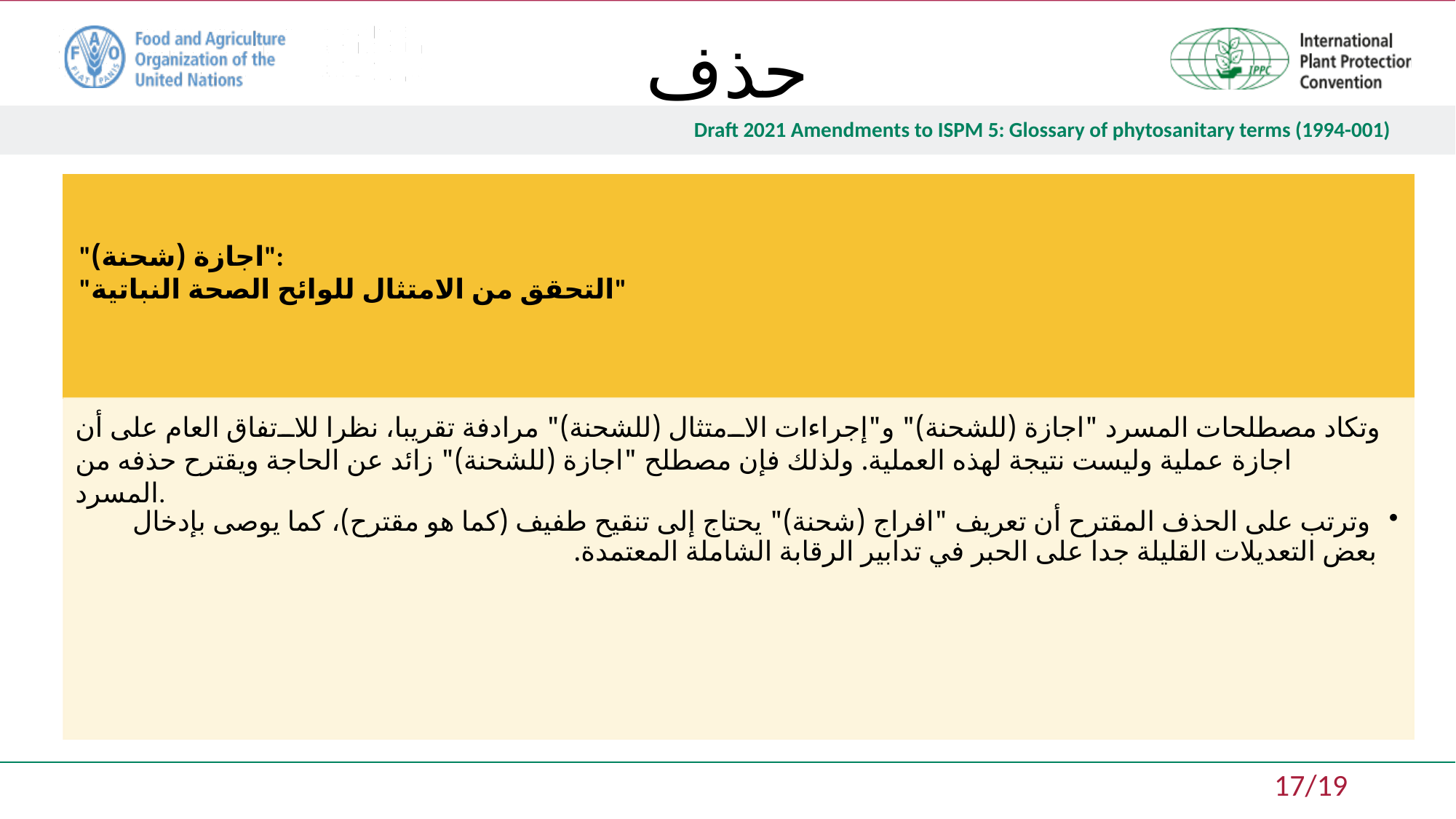

حذف
"اجازة (شحنة)":
"التحقق من الامتثال للوائح الصحة النباتية"

وتكاد مصطلحات المسرد "اجازة (للشحنة)" و"إجراءات الامتثال (للشحنة)" مرادفة تقريبا، نظرا للاتفاق العام على أن اجازة عملية وليست نتيجة لهذه العملية. ولذلك فإن مصطلح "اجازة (للشحنة)" زائد عن الحاجة ويقترح حذفه من المسرد.
 وترتب على الحذف المقترح أن تعريف "افراج (شحنة)" يحتاج إلى تنقيح طفيف (كما هو مقترح)، كما يوصى بإدخال بعض التعديلات القليلة جدا على الحبر في تدابير الرقابة الشاملة المعتمدة.